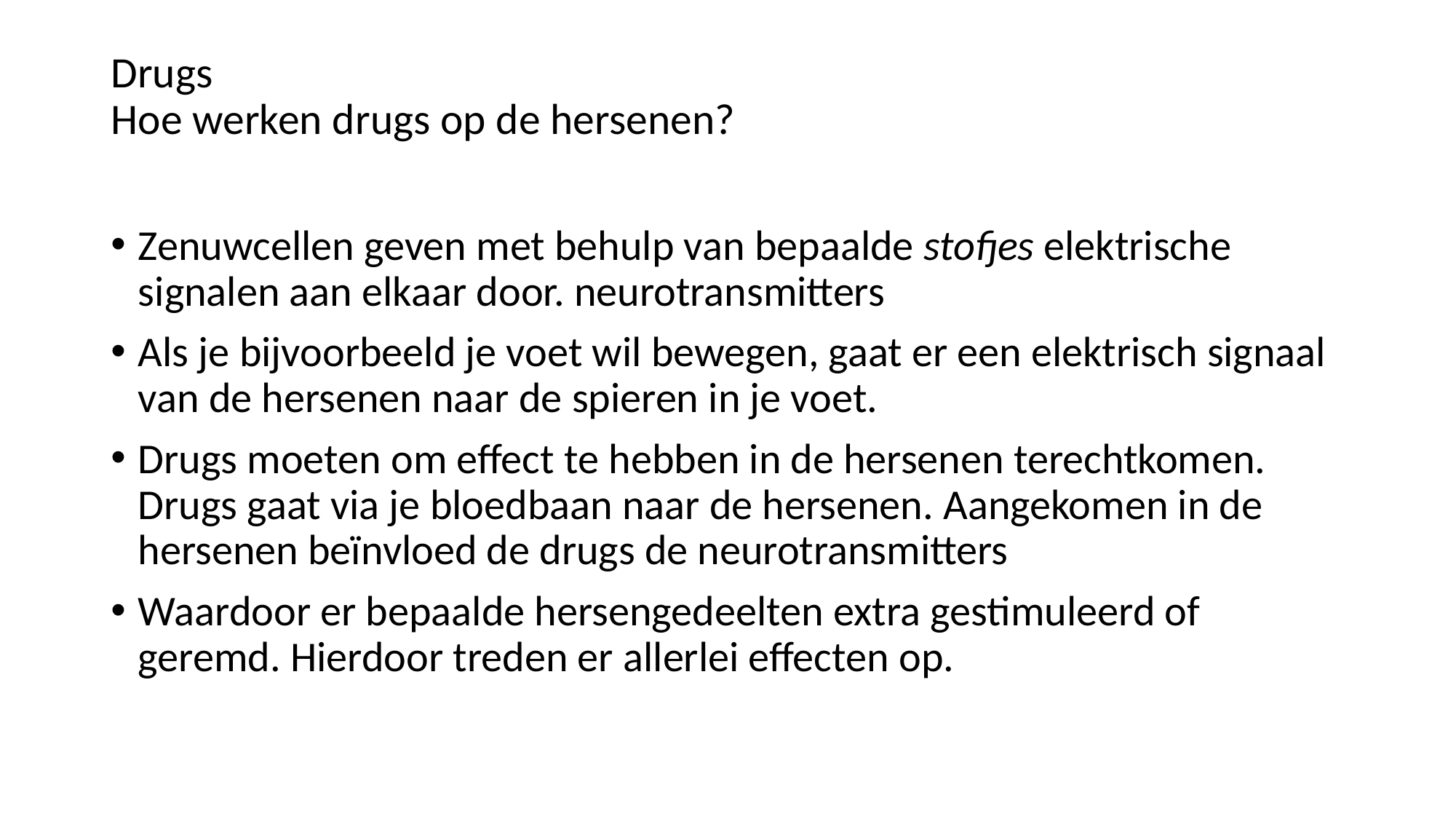

# Drugs Hoe werken drugs op de hersenen?
Zenuwcellen geven met behulp van bepaalde stofjes elektrische signalen aan elkaar door. neurotransmitters
Als je bijvoorbeeld je voet wil bewegen, gaat er een elektrisch signaal van de hersenen naar de spieren in je voet.
Drugs moeten om effect te hebben in de hersenen terechtkomen. Drugs gaat via je bloedbaan naar de hersenen. Aangekomen in de hersenen beïnvloed de drugs de neurotransmitters
Waardoor er bepaalde hersengedeelten extra gestimuleerd of geremd. Hierdoor treden er allerlei effecten op.